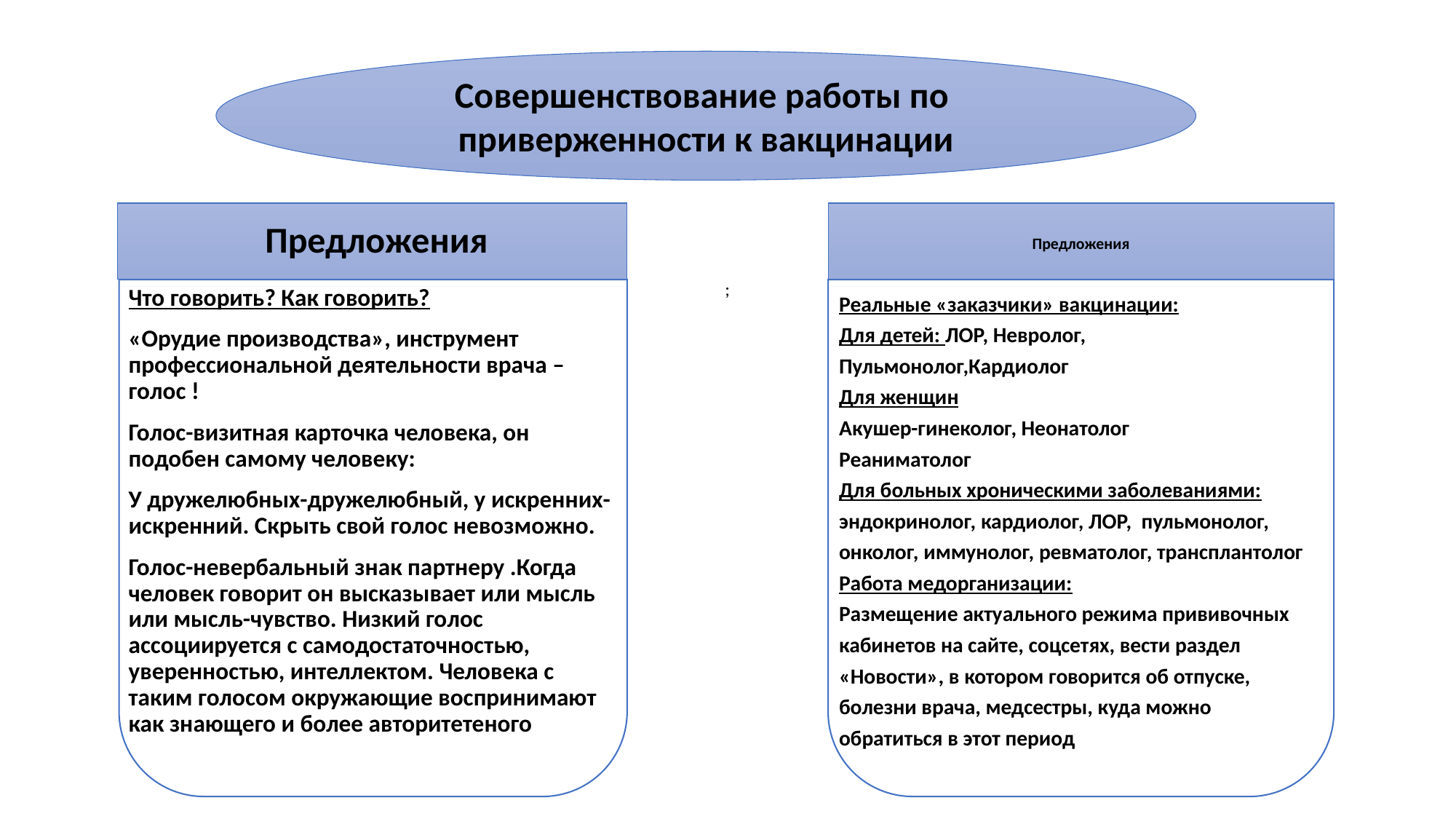

Совершенствование работы по  приверженности к вакцинации
 Предложения

Предложения

;

Что говорить? Как говорить?
«Орудие производства», инструмент профессиональной деятельности врача – голос !
Голос-визитная карточка человека, он подобен самому человеку:
У дружелюбных-дружелюбный, у искренних-искренний. Скрыть свой голос невозможно.
Голос-невербальный знак партнеру .Когда человек говорит он высказывает или мысль или мысль-чувство. Низкий голос ассоциируется с самодостаточностью, уверенностью, интеллектом. Человека с таким голосом окружающие воспринимают как знающего и более авторитетеного

Реальные «заказчики» вакцинации:
Для детей: ЛОР, Невролог, Пульмонолог,Кардиолог
Для женщин
Акушер-гинеколог, Неонатолог
Реаниматолог
Для больных хроническими заболеваниями: эндокринолог, кардиолог, ЛОР,  пульмонолог, онколог, иммунолог, ревматолог, трансплантолог
Работа медорганизации:
Размещение актуального режима прививочных кабинетов на сайте, соцсетях, вести раздел «Новости», в котором говорится об отпуске, болезни врача, медсестры, куда можно обратиться в этот период